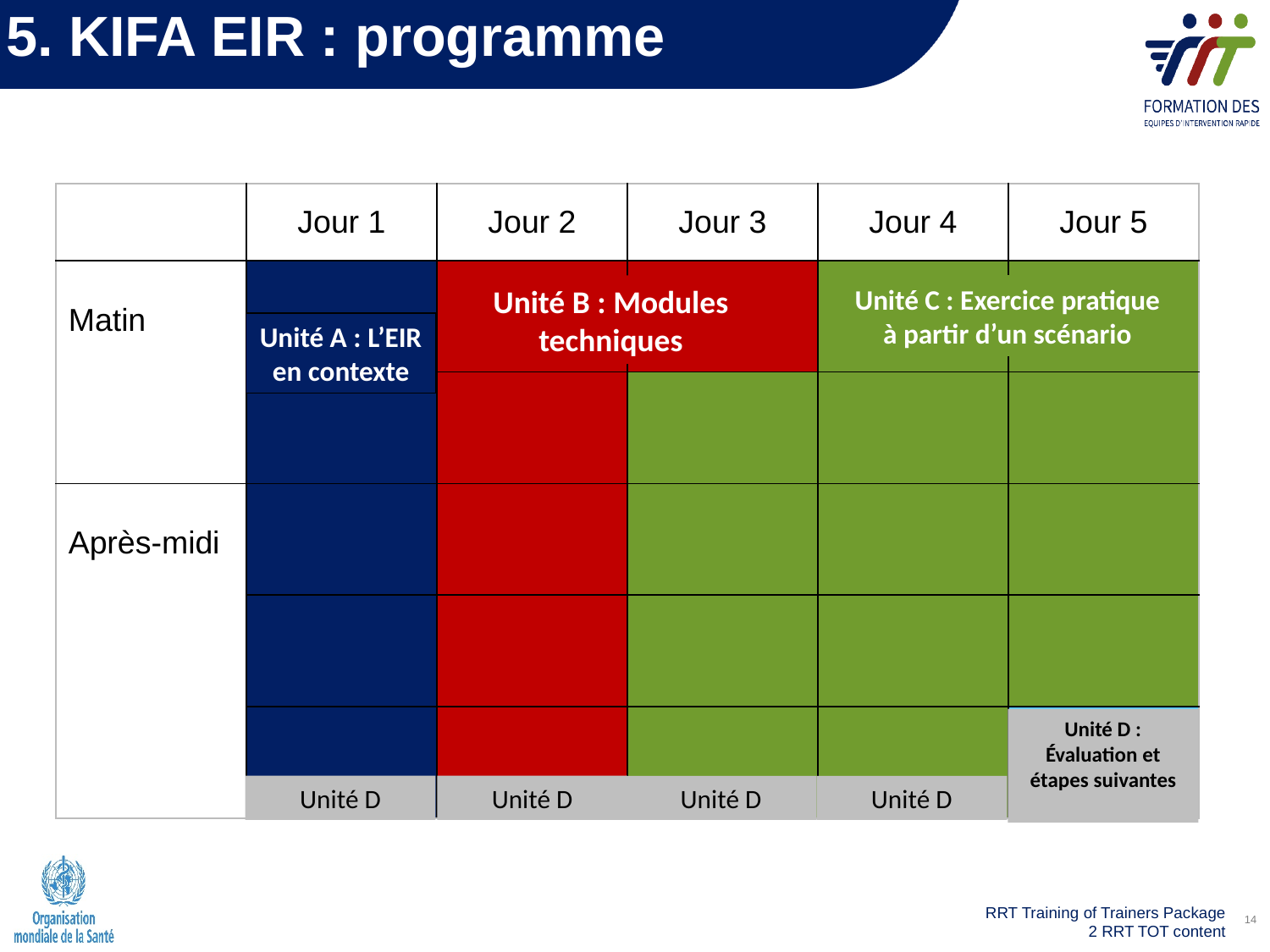

5. KIFA EIR : programme
|  | Jour 1 | Jour 2 | Jour 3 | Jour 4 | Jour 5 |
| --- | --- | --- | --- | --- | --- |
| Matin |  |  |  |  |  |
|  |  |  |  |  |  |
| Après-midi |  |  |  |  |  |
|  |  |  |  |  |  |
|  |  |  |  |  |  |
Unité B : Modules techniques
Unité C : Exercice pratique à partir d’un scénario
Unité A : L’EIR en contexte
Unité D : Évaluation et étapes suivantes

Unité D
Unité D
Unité D
Unité D